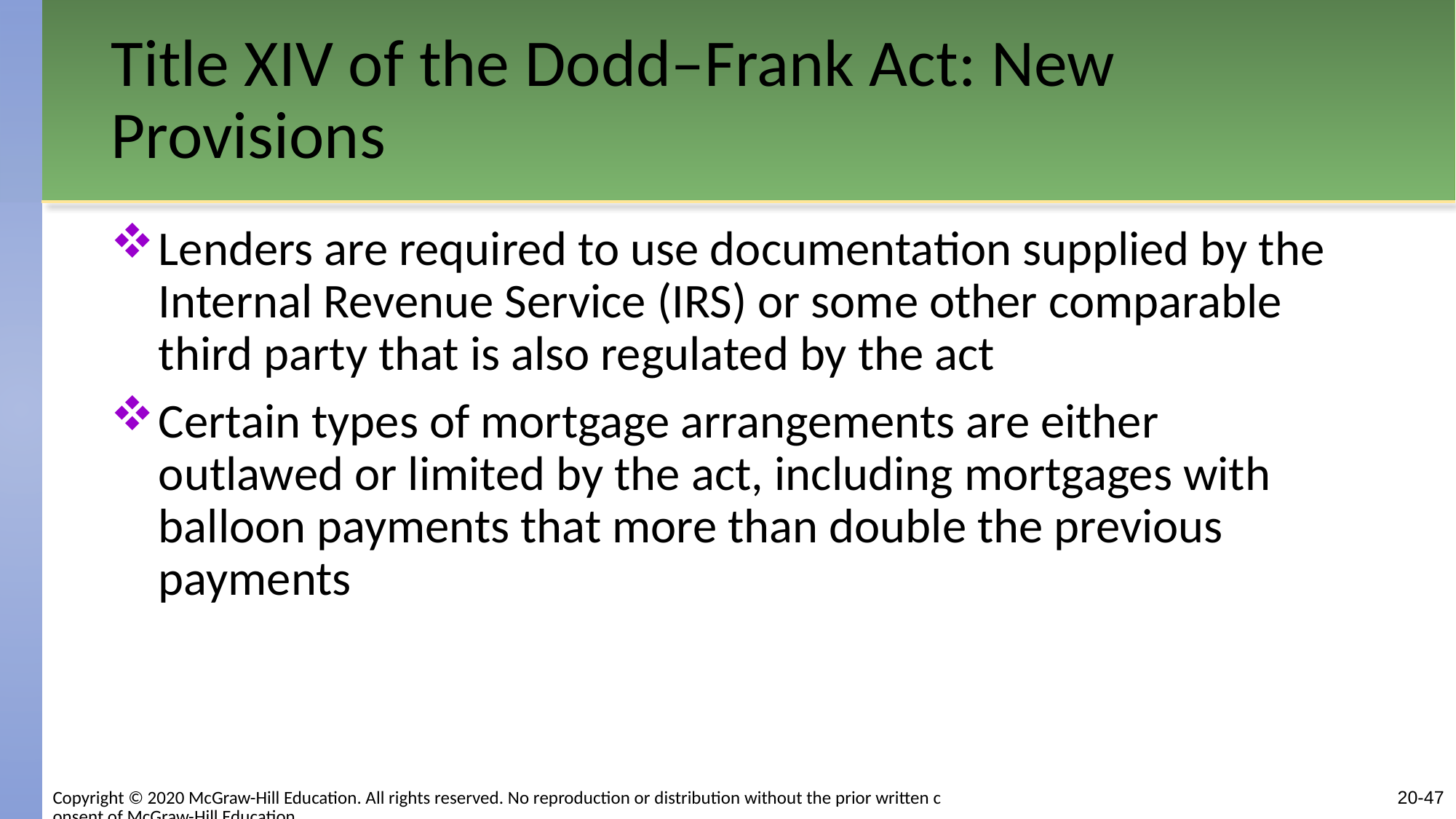

# Title XIV of the Dodd–Frank Act: New Provisions
Lenders are required to use documentation supplied by the Internal Revenue Service (IRS) or some other comparable third party that is also regulated by the act
Certain types of mortgage arrangements are either outlawed or limited by the act, including mortgages with balloon payments that more than double the previous payments
20-47
Copyright © 2020 McGraw-Hill Education. All rights reserved. No reproduction or distribution without the prior written consent of McGraw-Hill Education.